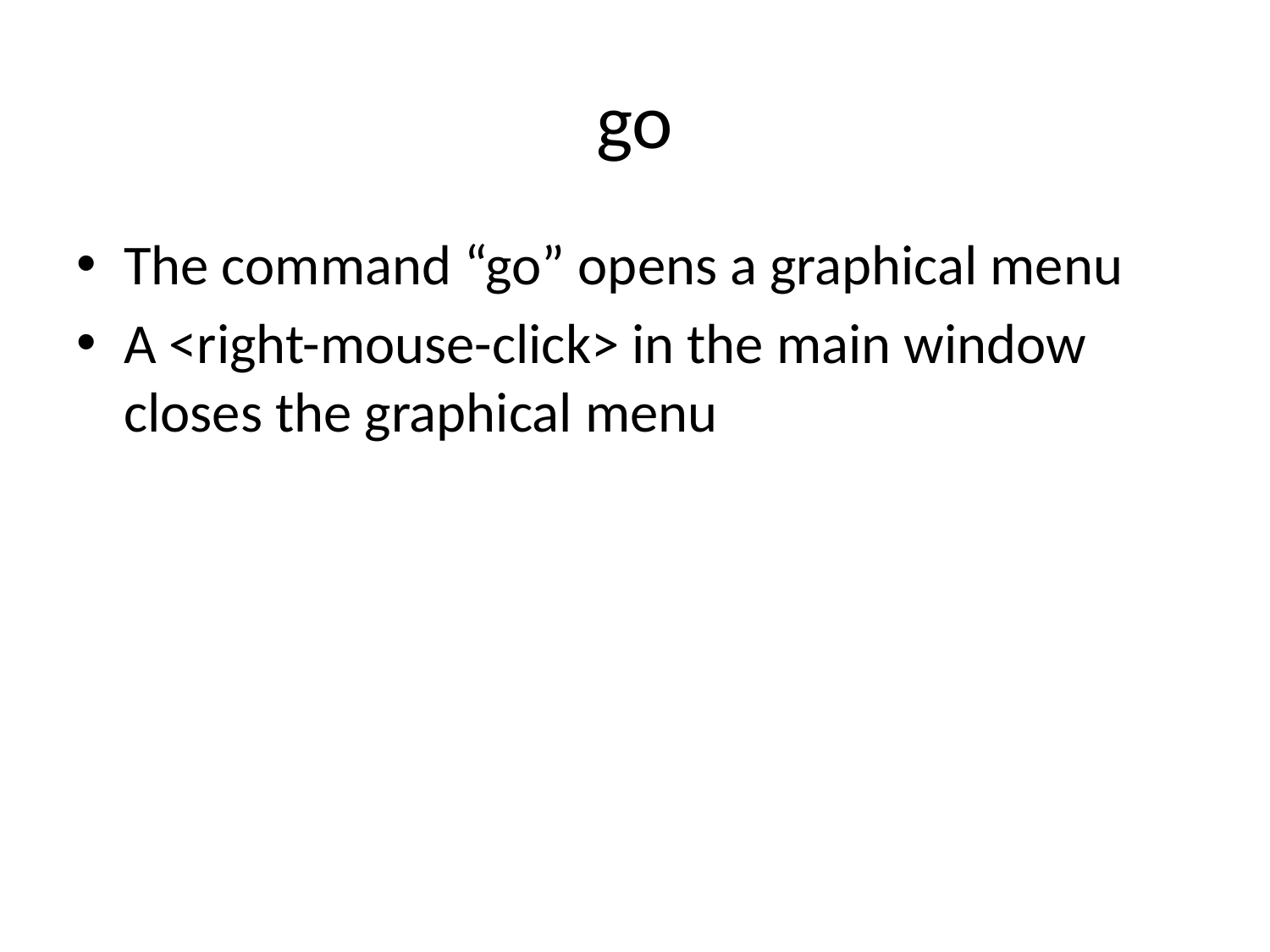

# go
The command “go” opens a graphical menu
A <right-mouse-click> in the main window closes the graphical menu